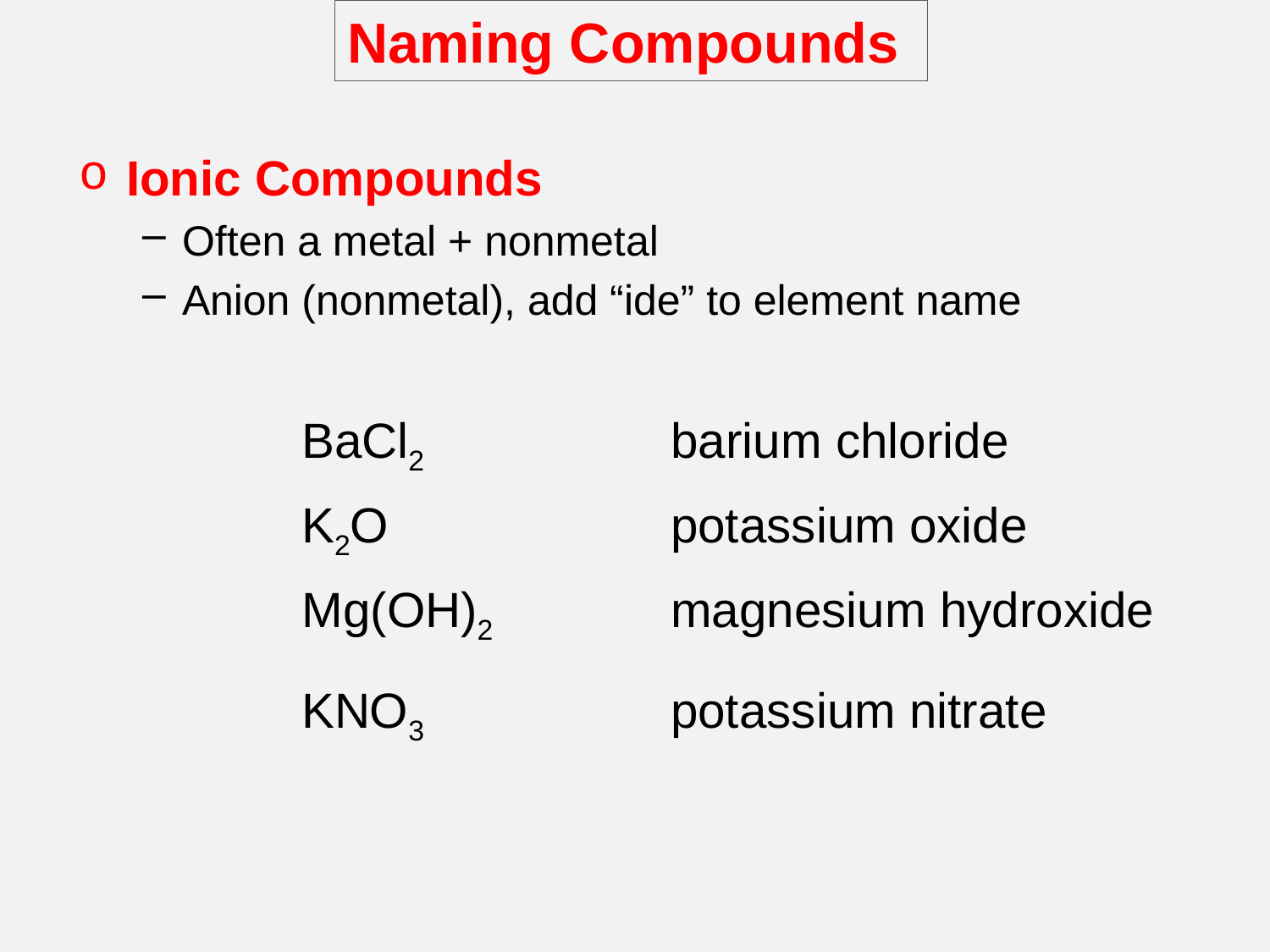

Naming Compounds
Ionic Compounds
Often a metal + nonmetal
Anion (nonmetal), add “ide” to element name
barium chloride
BaCl2
potassium oxide
K2O
magnesium hydroxide
Mg(OH)2
potassium nitrate
KNO3